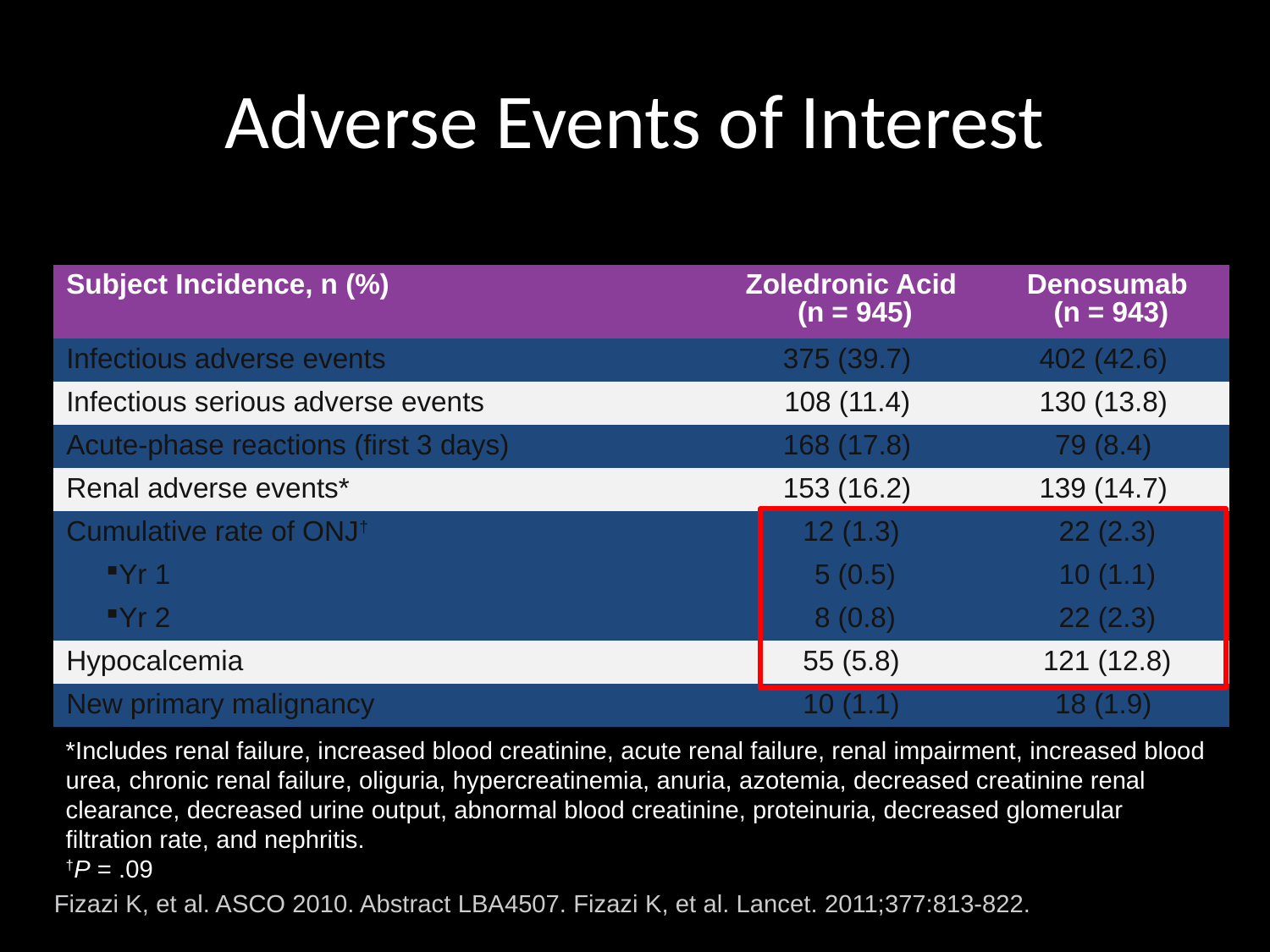

# Adverse Events of Interest
| Subject Incidence, n (%) | Zoledronic Acid (n = 945) | Denosumab (n = 943) |
| --- | --- | --- |
| Infectious adverse events | 375 (39.7) | 402 (42.6) |
| Infectious serious adverse events | 108 (11.4) | 130 (13.8) |
| Acute-phase reactions (first 3 days) | 168 (17.8) | 79 (8.4) |
| Renal adverse events\* | 153 (16.2) | 139 (14.7) |
| Cumulative rate of ONJ† | 12 (1.3) | 22 (2.3) |
| Yr 1 | 5 (0.5) | 10 (1.1) |
| Yr 2 | 8 (0.8) | 22 (2.3) |
| Hypocalcemia | 55 (5.8) | 121 (12.8) |
| New primary malignancy | 10 (1.1) | 18 (1.9) |

*Includes renal failure, increased blood creatinine, acute renal failure, renal impairment, increased blood urea, chronic renal failure, oliguria, hypercreatinemia, anuria, azotemia, decreased creatinine renal clearance, decreased urine output, abnormal blood creatinine, proteinuria, decreased glomerular filtration rate, and nephritis.
†P = .09
Fizazi K, et al. ASCO 2010. Abstract LBA4507. Fizazi K, et al. Lancet. 2011;377:813-822.